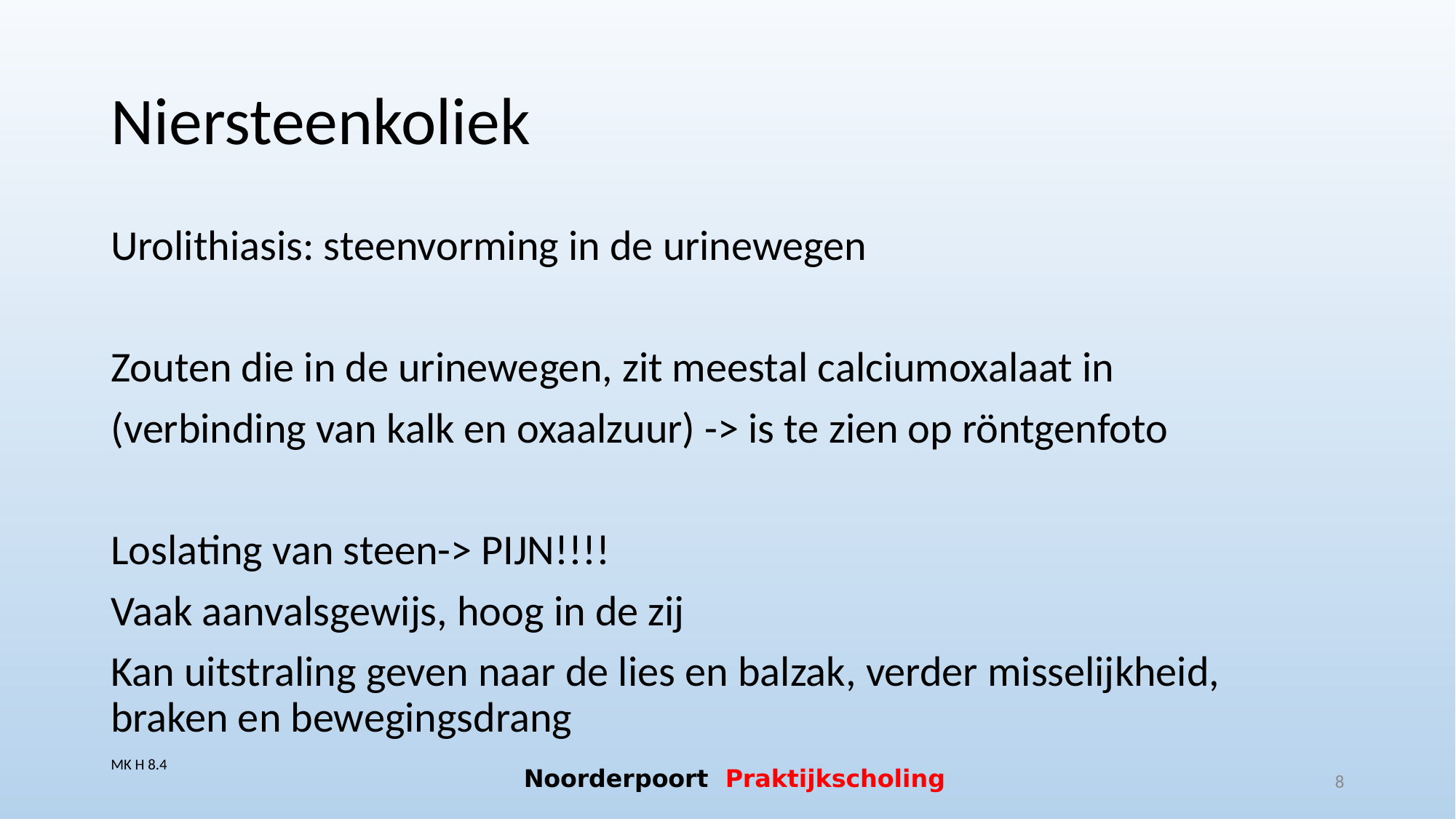

# Niersteenkoliek
Urolithiasis: steenvorming in de urinewegen

Zouten die in de urinewegen, zit meestal calciumoxalaat in
(verbinding van kalk en oxaalzuur) -> is te zien op röntgenfoto

Loslating van steen-> PIJN!!!!
Vaak aanvalsgewijs, hoog in de zij
Kan uitstraling geven naar de lies en balzak, verder misselijkheid, braken en bewegingsdrang
MK H 8.4
Noorderpoort  Praktijkscholing
8